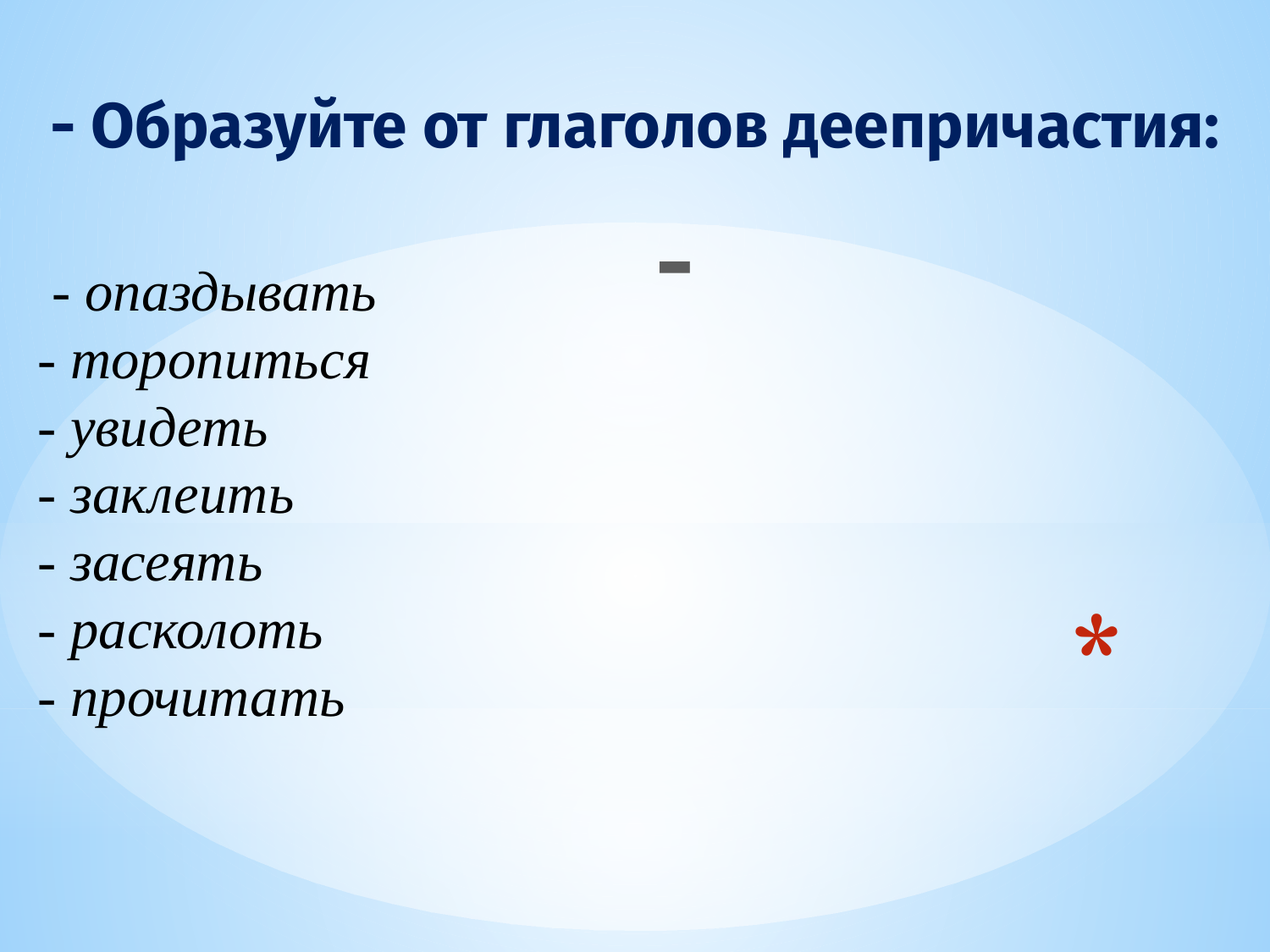

- Образуйте от глаголов деепричастия:
-

 - опаздывать
- торопиться
- увидеть
- заклеить
- засеять
- расколоть
- прочитать

#